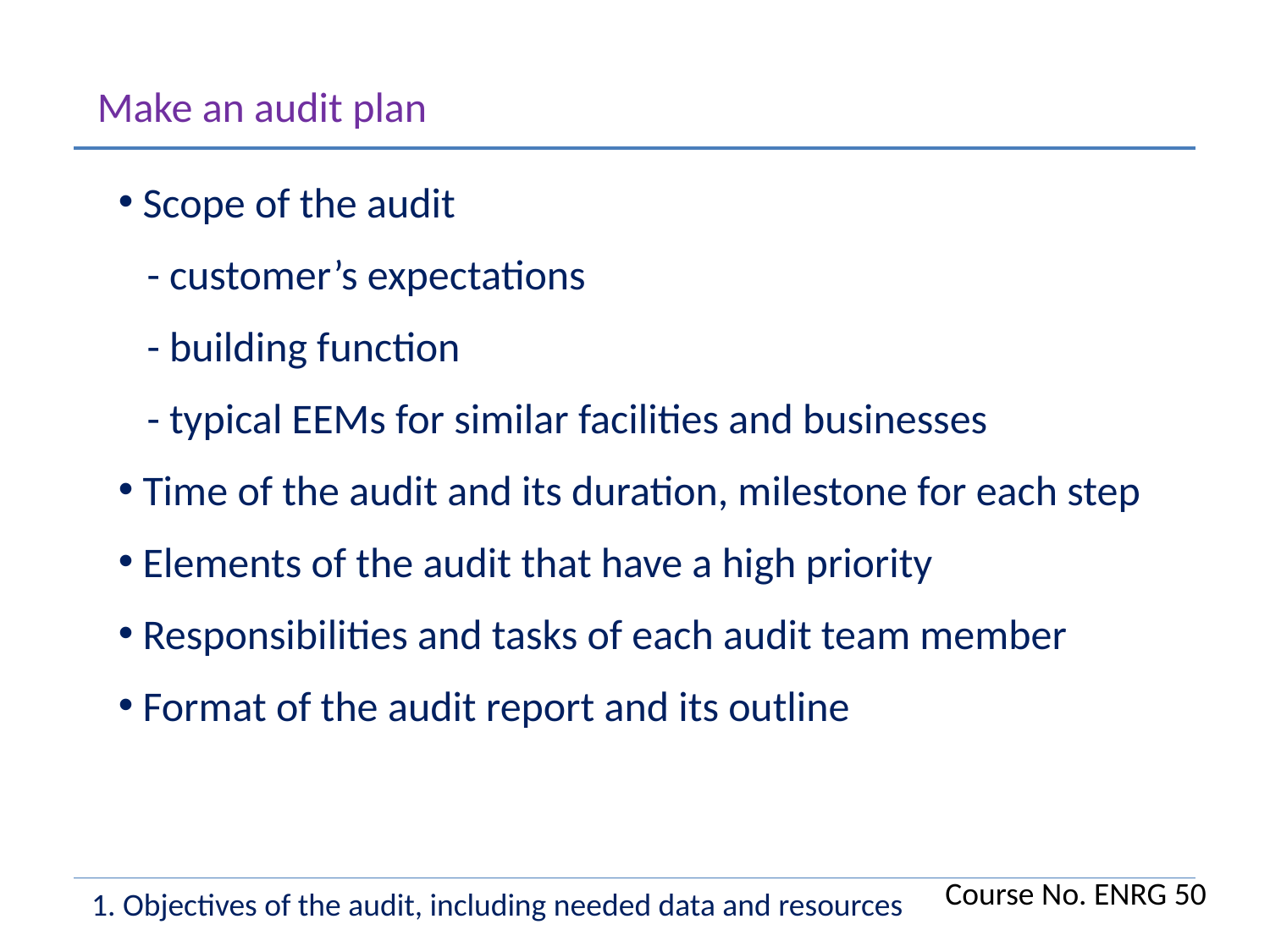

Make an audit plan
 Scope of the audit
   - customer’s expectations
   - building function
   - typical EEMs for similar facilities and businesses
 Time of the audit and its duration, milestone for each step
 Elements of the audit that have a high priority
 Responsibilities and tasks of each audit team member
 Format of the audit report and its outline
Course No. ENRG 50
1. Objectives of the audit, including needed data and resources